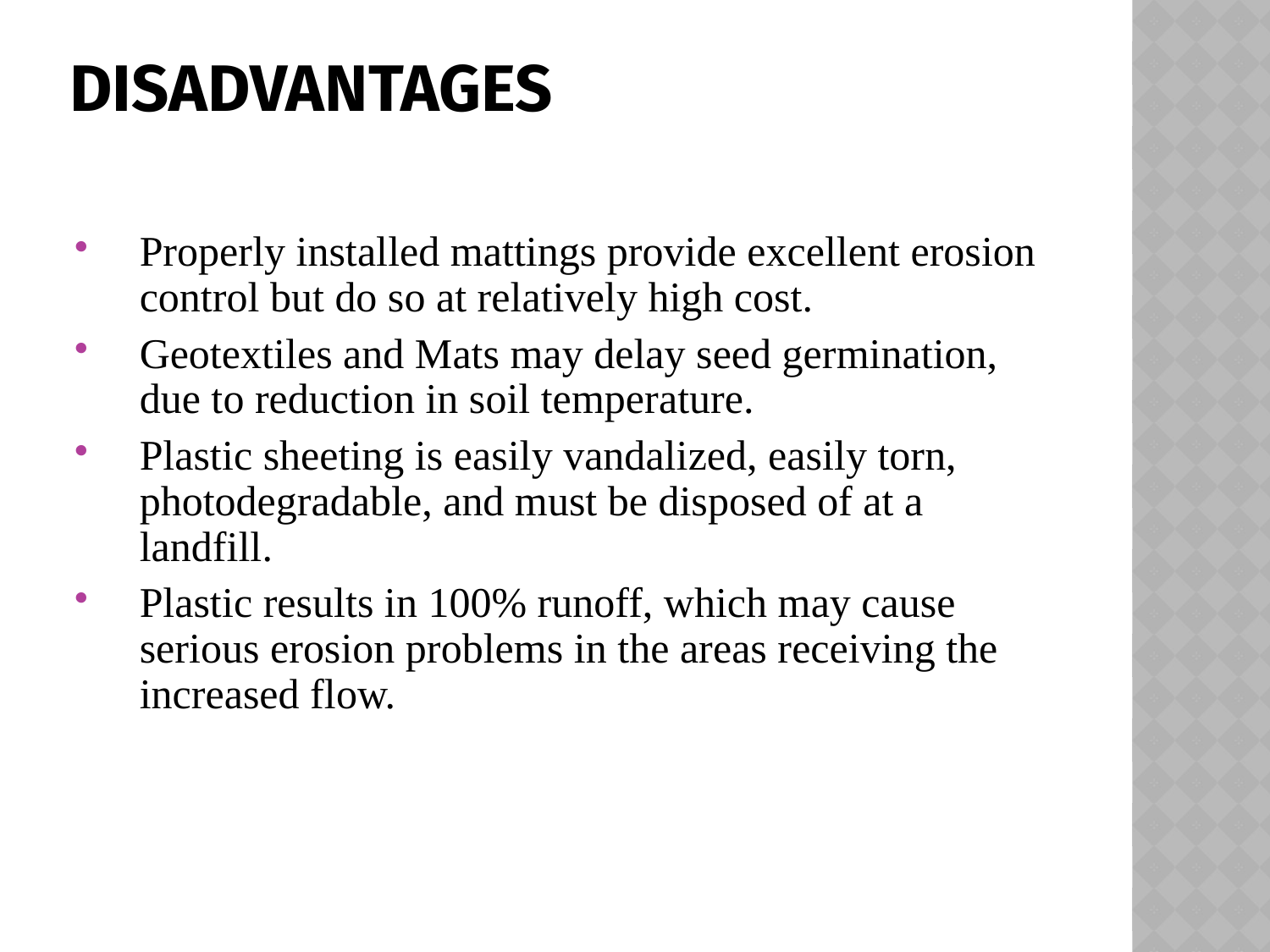

# Disadvantages
Properly installed mattings provide excellent erosion control but do so at relatively high cost.
Geotextiles and Mats may delay seed germination, due to reduction in soil temperature.
Plastic sheeting is easily vandalized, easily torn, photodegradable, and must be disposed of at a landfill.
Plastic results in 100% runoff, which may cause serious erosion problems in the areas receiving the increased flow.